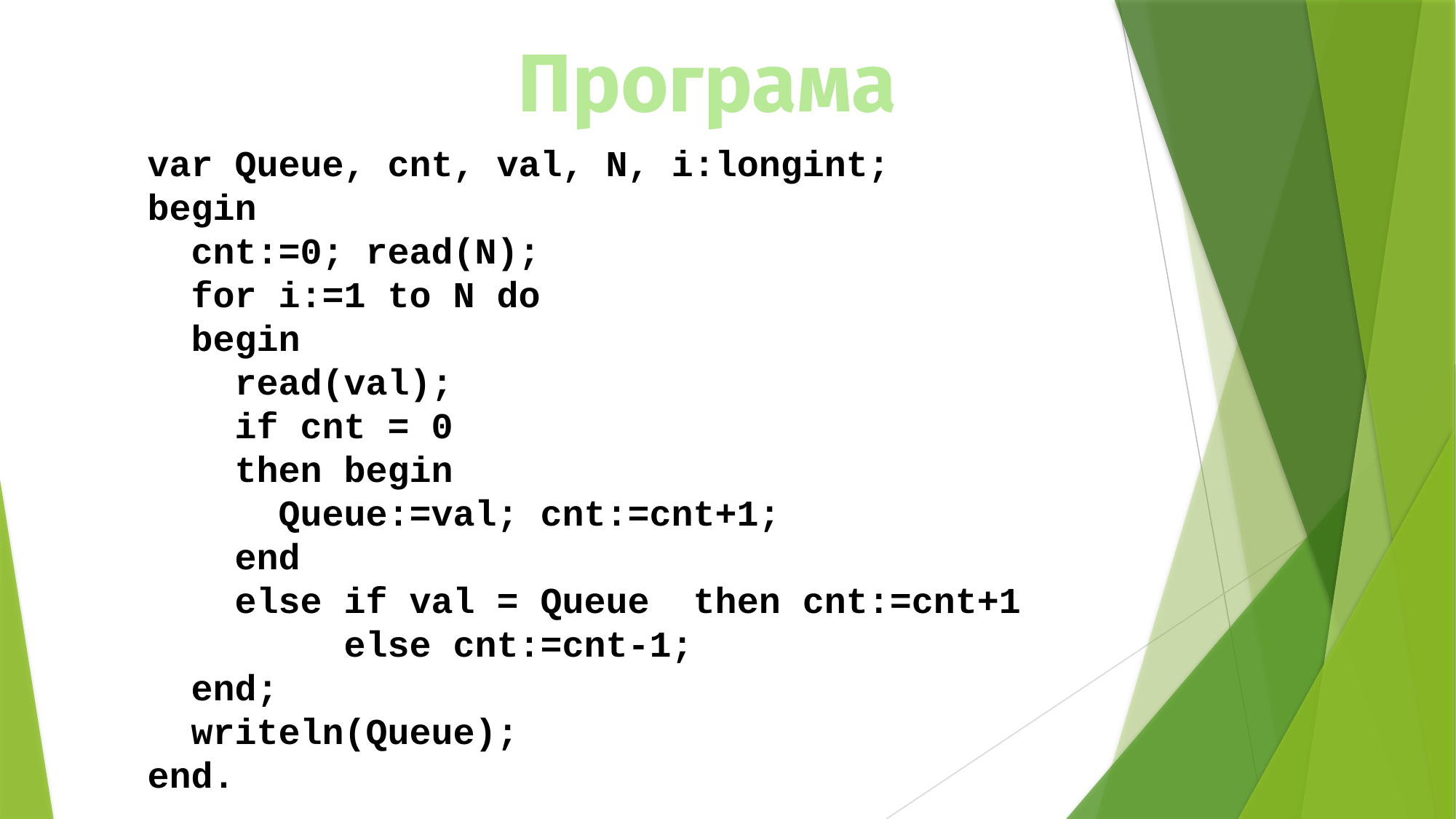

Програма
var Queue, cnt, val, N, i:longint;
begin
  cnt:=0; read(N);
  for i:=1 to N do
  begin
    read(val);
    if cnt = 0
    then begin
      Queue:=val; cnt:=cnt+1;
    end
    else if val = Queue  then cnt:=cnt+1
         else cnt:=cnt-1;
  end;
  writeln(Queue);
end.